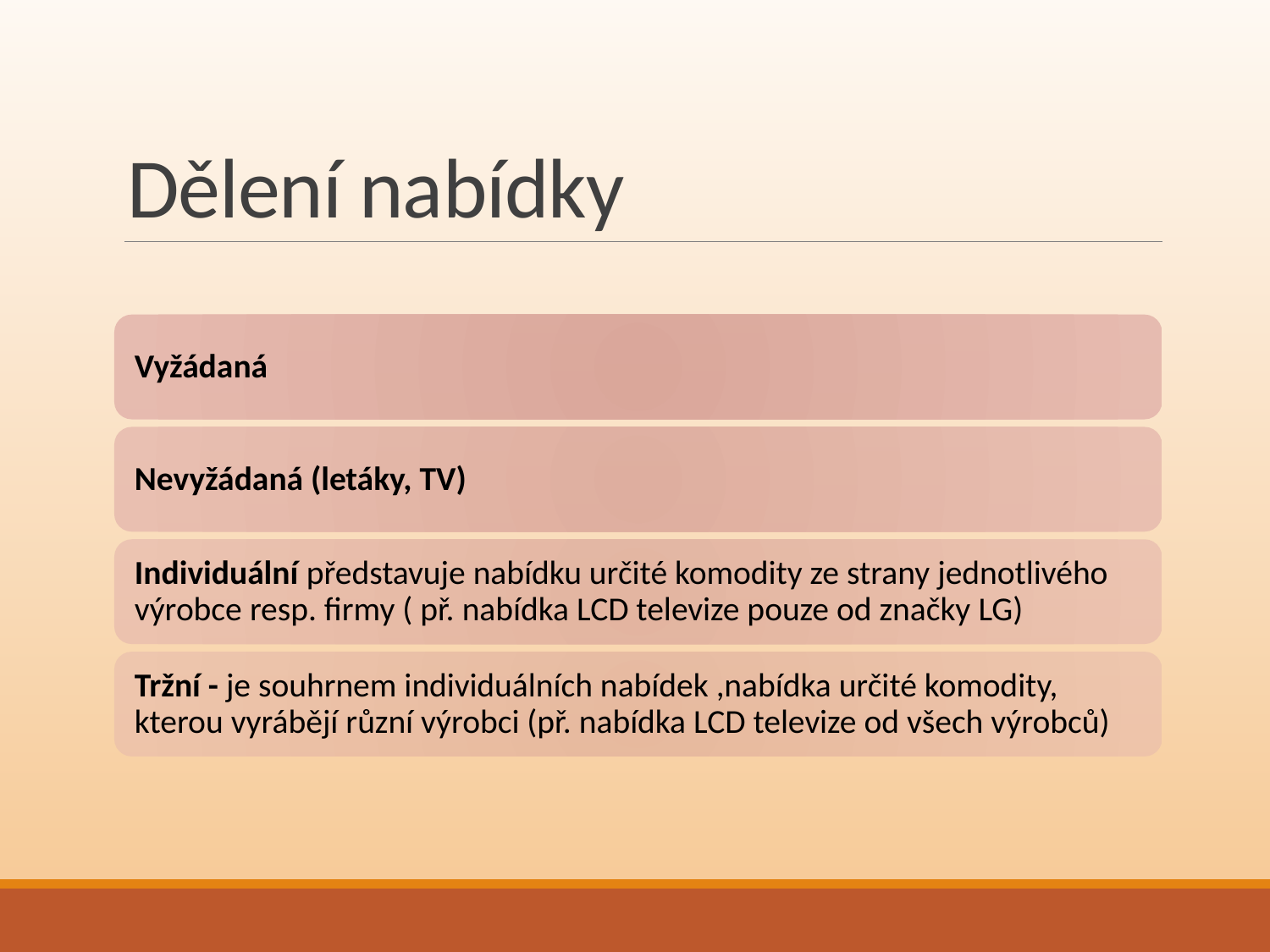

# Dělení nabídky
Vyžádaná
Nevyžádaná (letáky, TV)
Individuální představuje nabídku určité komodity ze strany jednotlivého výrobce resp. firmy ( př. nabídka LCD televize pouze od značky LG)
Tržní - je souhrnem individuálních nabídek ,nabídka určité komodity, kterou vyrábějí různí výrobci (př. nabídka LCD televize od všech výrobců)